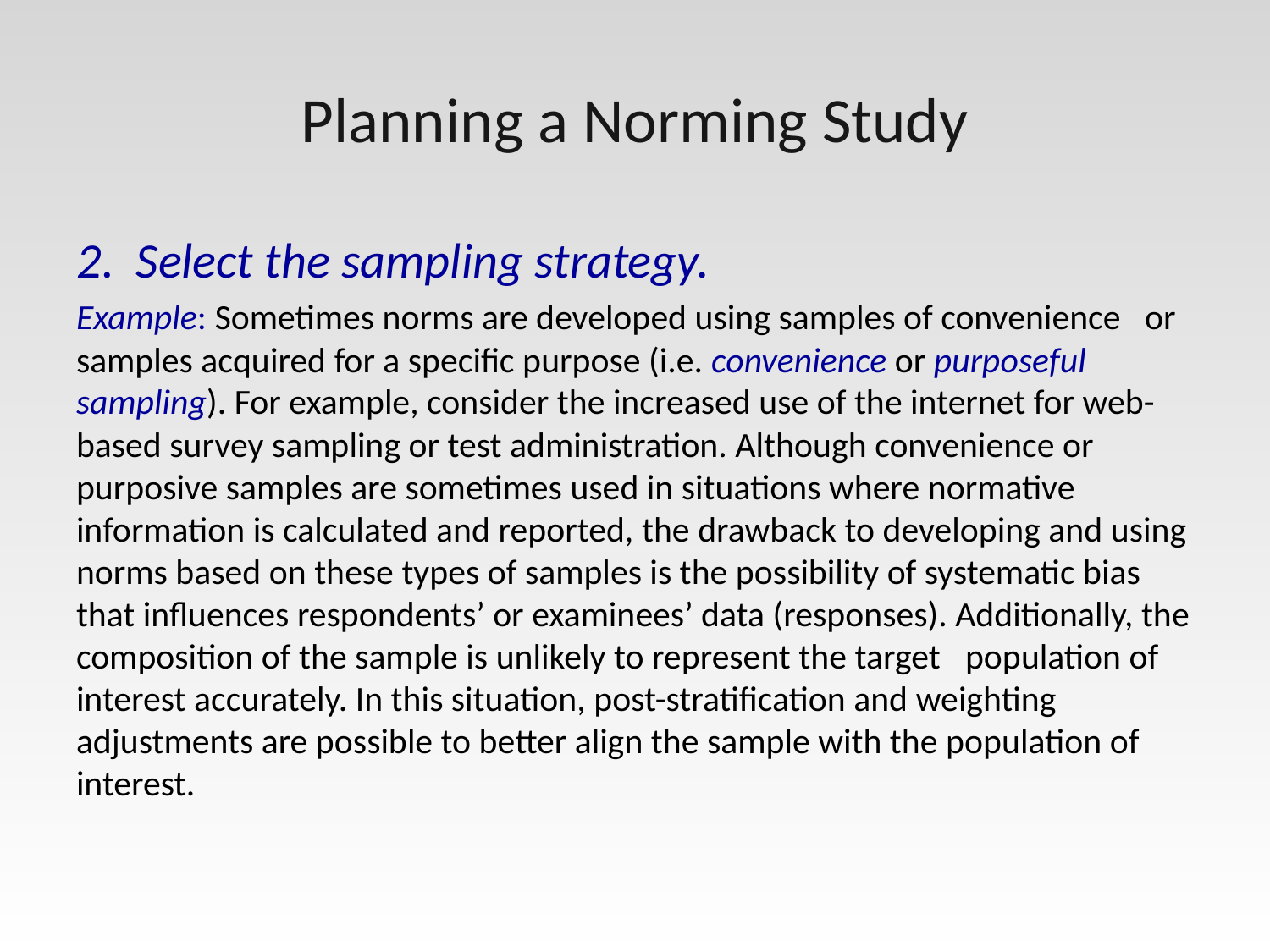

# Planning a Norming Study
2.  Select the sampling strategy.
Example: Sometimes norms are developed using samples of convenience   or samples acquired for a specific purpose (i.e. convenience or purposeful sampling). For example, consider the increased use of the internet for web-based survey sampling or test administration. Although convenience or purposive samples are sometimes used in situations where normative information is calculated and reported, the drawback to developing and using norms based on these types of samples is the possibility of systematic bias that influences respondents’ or examinees’ data (responses). Additionally, the composition of the sample is unlikely to represent the target 	population of interest accurately. In this situation, post-stratification and weighting adjustments are possible to better align the sample with the population of interest.